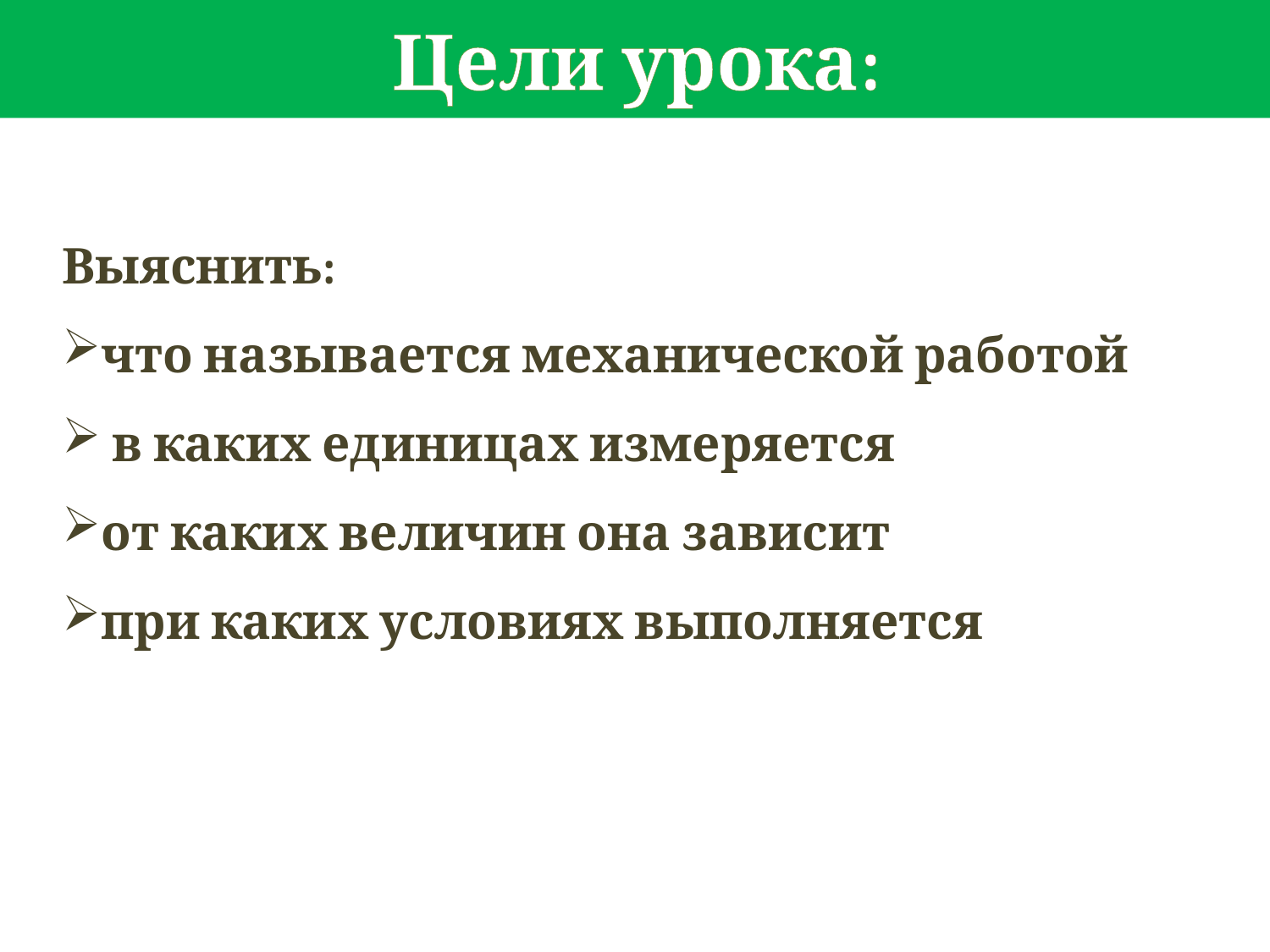

# Цели урока:
Выяснить:
что называется механической работой
 в каких единицах измеряется
от каких величин она зависит
при каких условиях выполняется